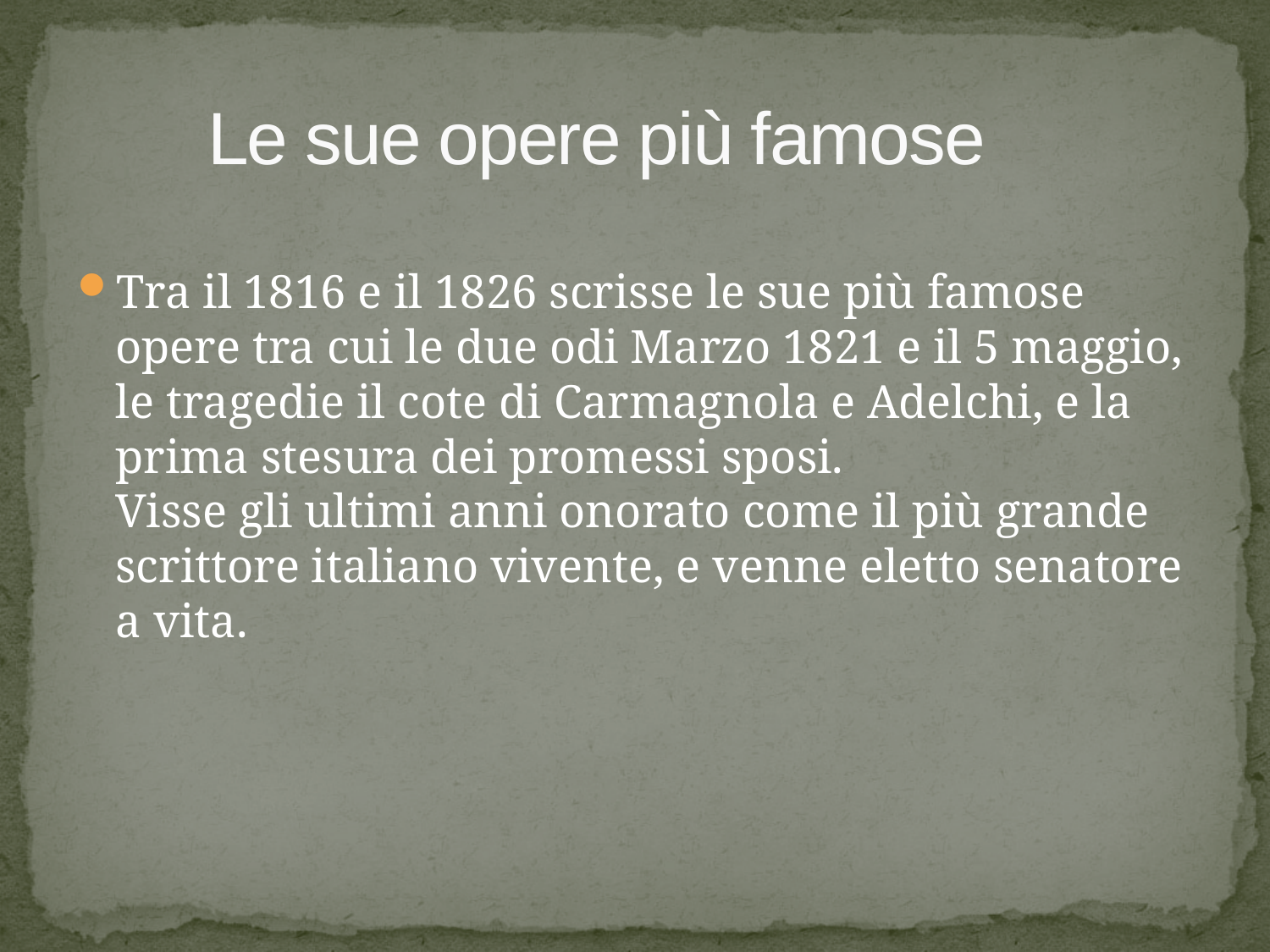

# Le sue opere più famose
Tra il 1816 e il 1826 scrisse le sue più famose opere tra cui le due odi Marzo 1821 e il 5 maggio, le tragedie il cote di Carmagnola e Adelchi, e la prima stesura dei promessi sposi.
Visse gli ultimi anni onorato come il più grande scrittore italiano vivente, e venne eletto senatore a vita.